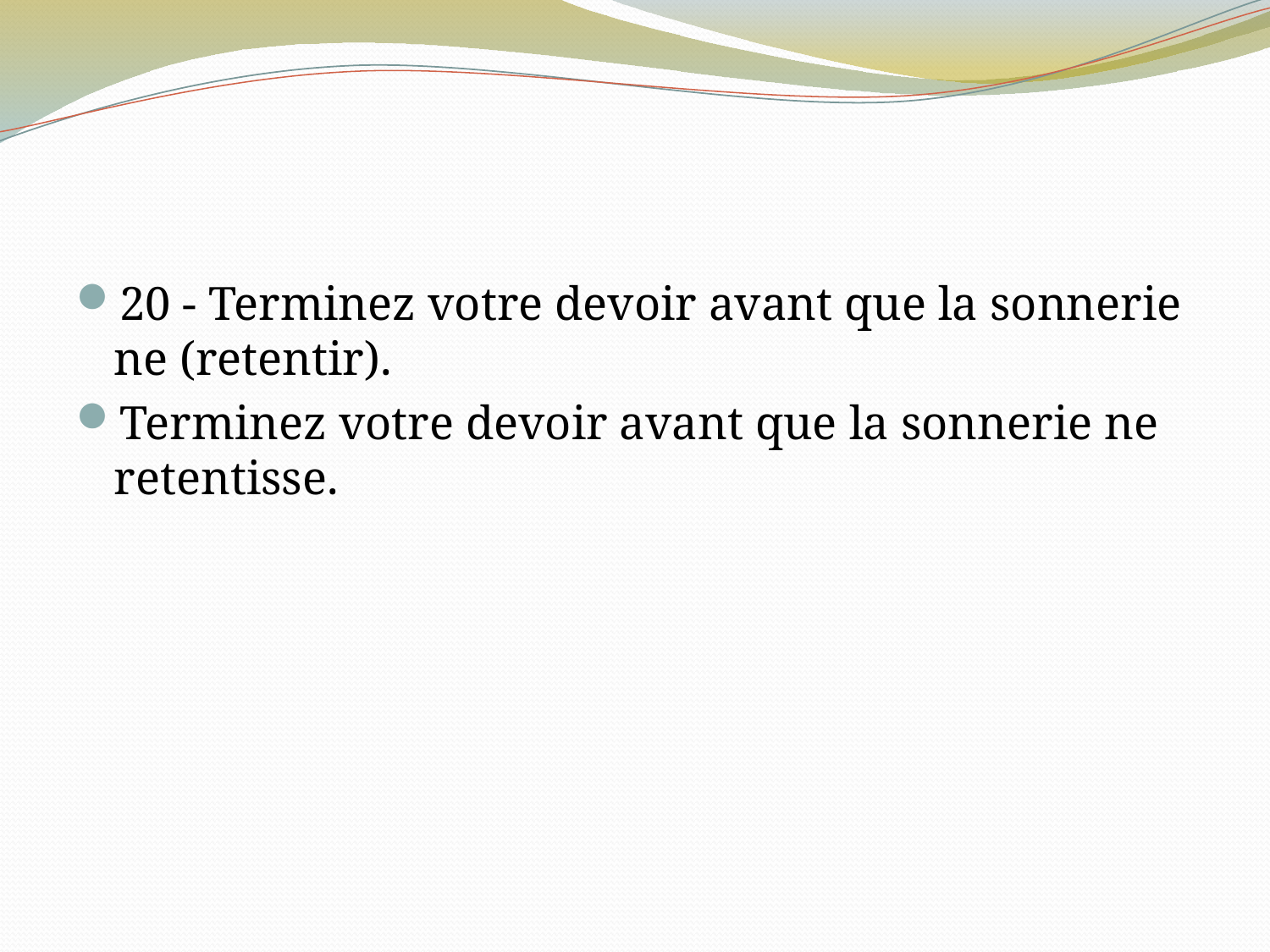

#
20 - Terminez votre devoir avant que la sonnerie ne (retentir).
Terminez votre devoir avant que la sonnerie ne retentisse.